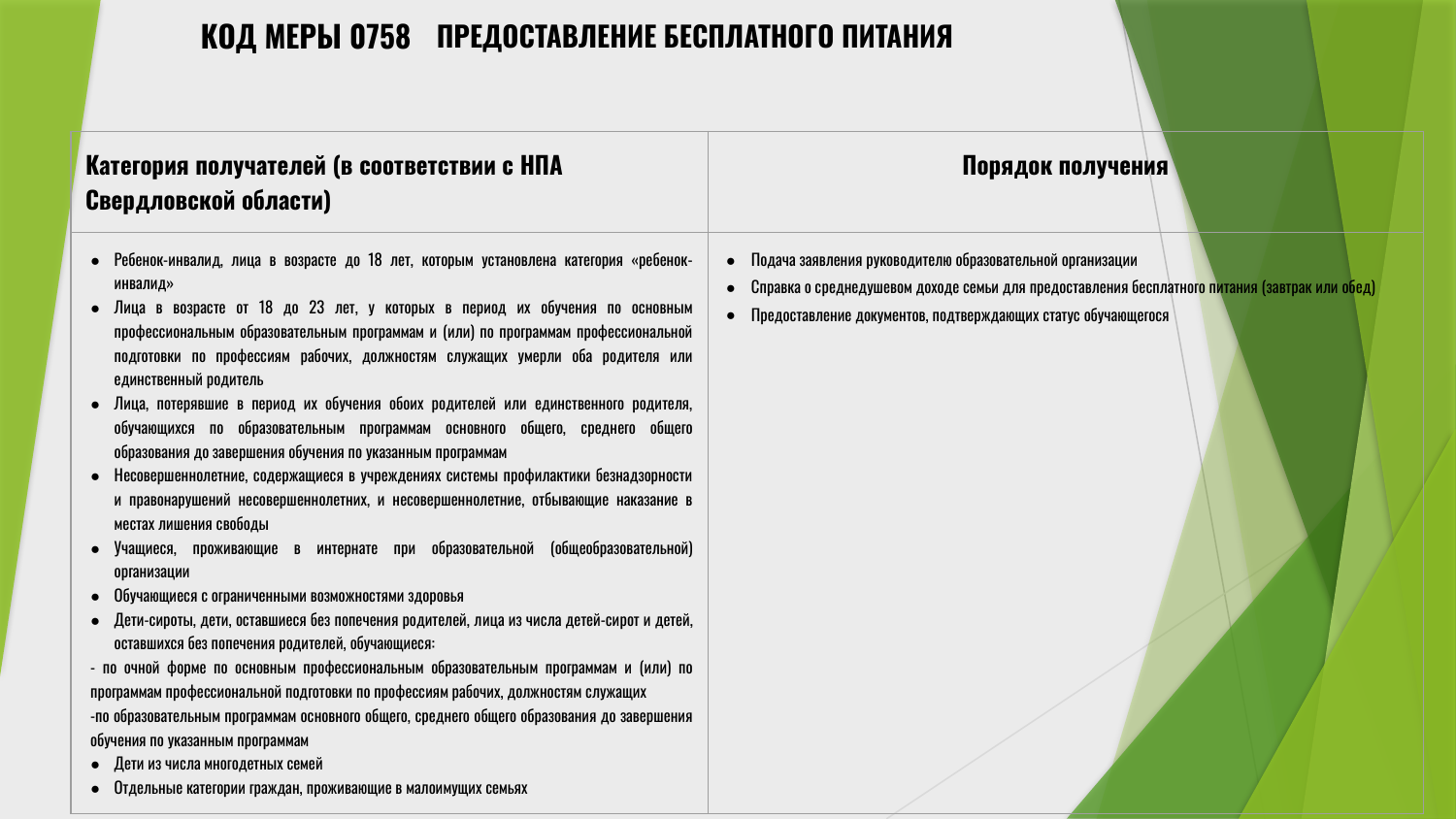

КОД МЕРЫ 0758
# ПРЕДОСТАВЛЕНИЕ БЕСПЛАТНОГО ПИТАНИЯ
| Категория получателей (в соответствии с НПА Свердловской области) | Порядок получения |
| --- | --- |
| Ребенок-инвалид, лица в возрасте до 18 лет, которым установлена категория «ребенок-инвалид» Лица в возрасте от 18 до 23 лет, у которых в период их обучения по основным профессиональным образовательным программам и (или) по программам профессиональной подготовки по профессиям рабочих, должностям служащих умерли оба родителя или единственный родитель Лица, потерявшие в период их обучения обоих родителей или единственного родителя, обучающихся по образовательным программам основного общего, среднего общего образования до завершения обучения по указанным программам Несовершеннолетние, содержащиеся в учреждениях системы профилактики безнадзорности и правонарушений несовершеннолетних, и несовершеннолетние, отбывающие наказание в местах лишения свободы Учащиеся, проживающие в интернате при образовательной (общеобразовательной) организации Обучающиеся с ограниченными возможностями здоровья Дети-сироты, дети, оставшиеся без попечения родителей, лица из числа детей-сирот и детей, оставшихся без попечения родителей, обучающиеся: - по очной форме по основным профессиональным образовательным программам и (или) по программам профессиональной подготовки по профессиям рабочих, должностям служащих -по образовательным программам основного общего, среднего общего образования до завершения обучения по указанным программам Дети из числа многодетных семей Отдельные категории граждан, проживающие в малоимущих семьях | Подача заявления руководителю образовательной организации Справка о среднедушевом доходе семьи для предоставления бесплатного питания (завтрак или обед) Предоставление документов, подтверждающих статус обучающегося |